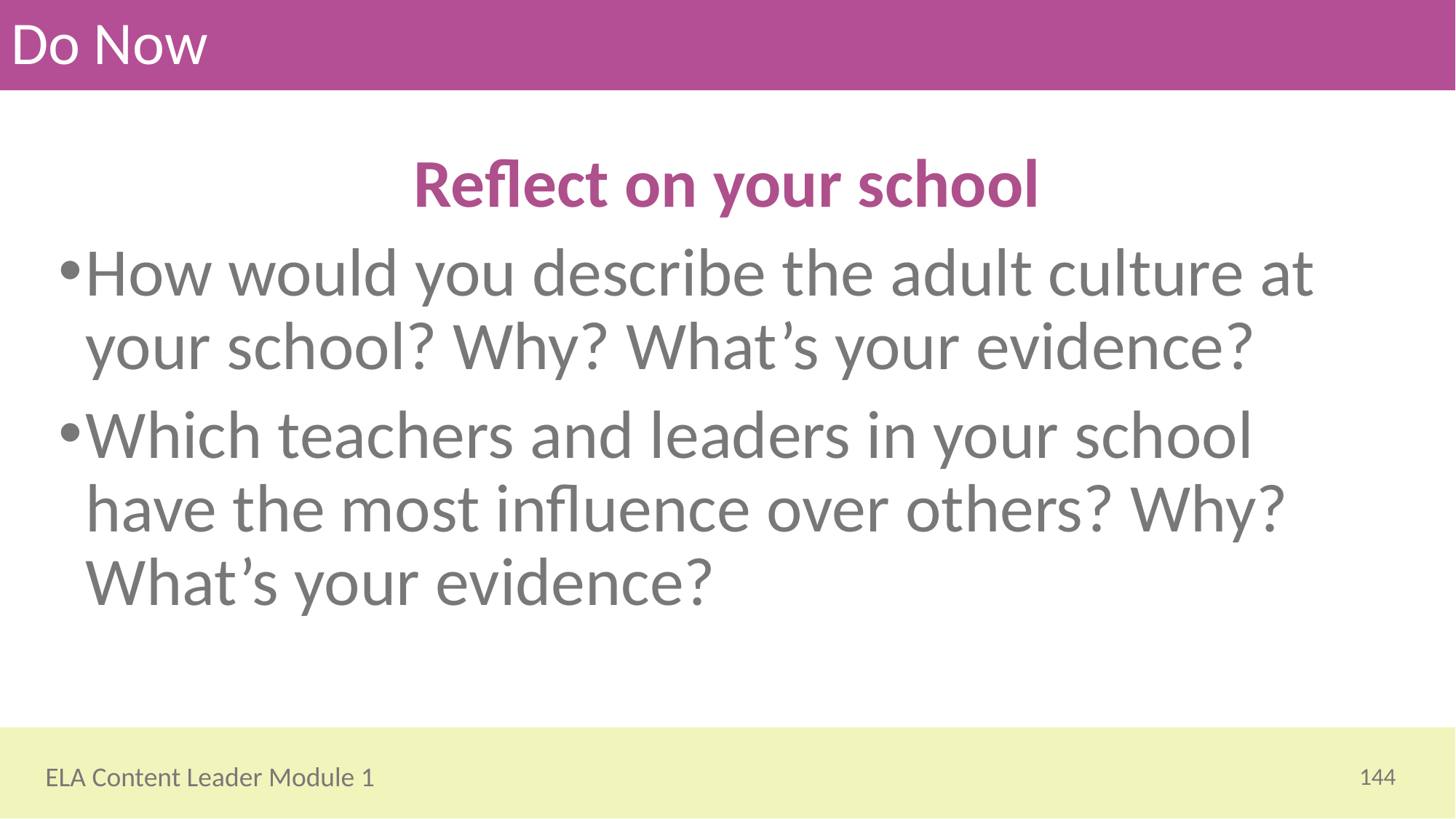

# Do Now
Reflect on your school
How would you describe the adult culture at your school? Why? What’s your evidence?
Which teachers and leaders in your school have the most influence over others? Why? What’s your evidence?
144